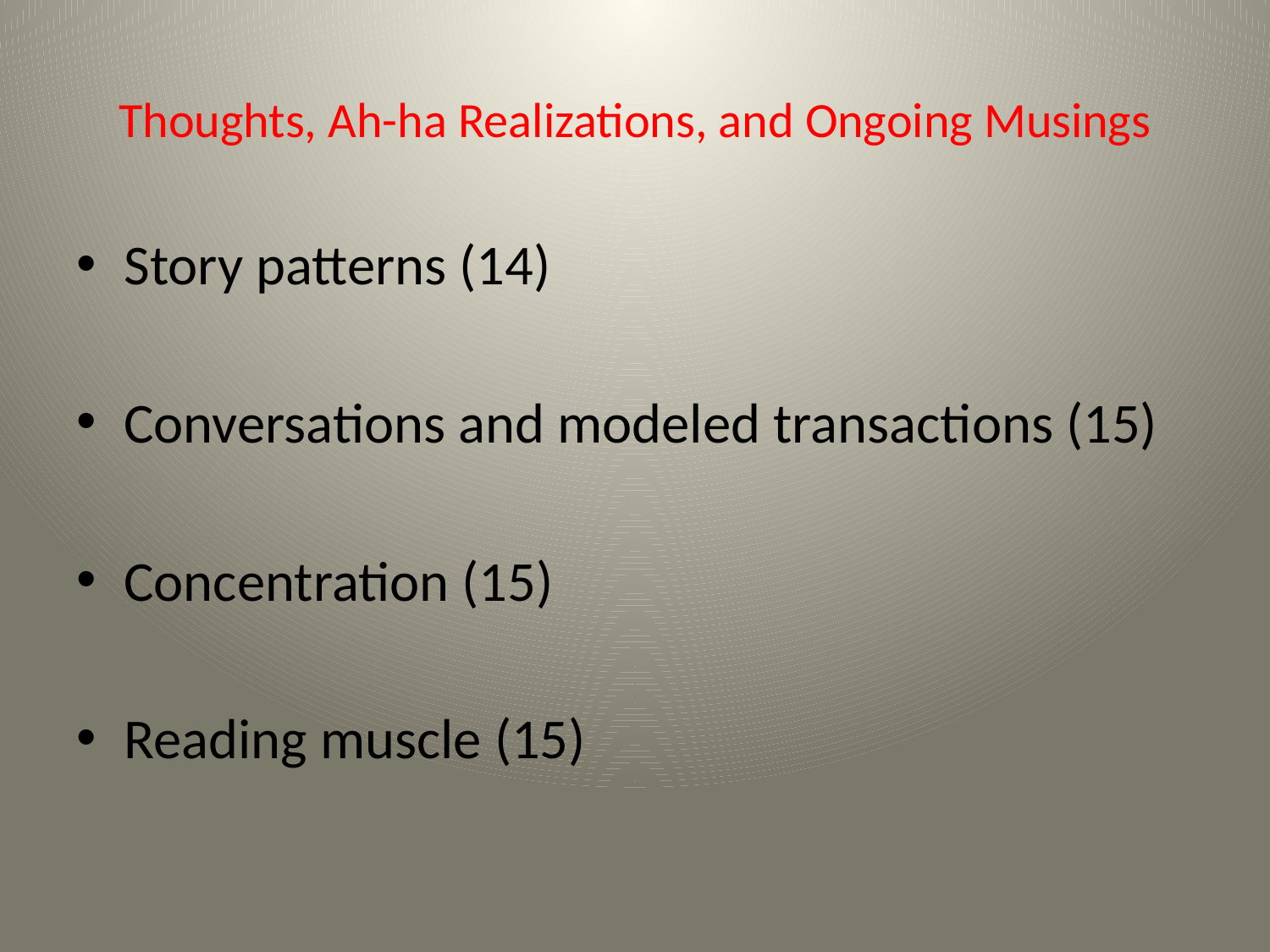

# Thoughts, Ah-ha Realizations, and Ongoing Musings
Story patterns (14)

Conversations and modeled transactions (15)

Concentration (15)

Reading muscle (15)